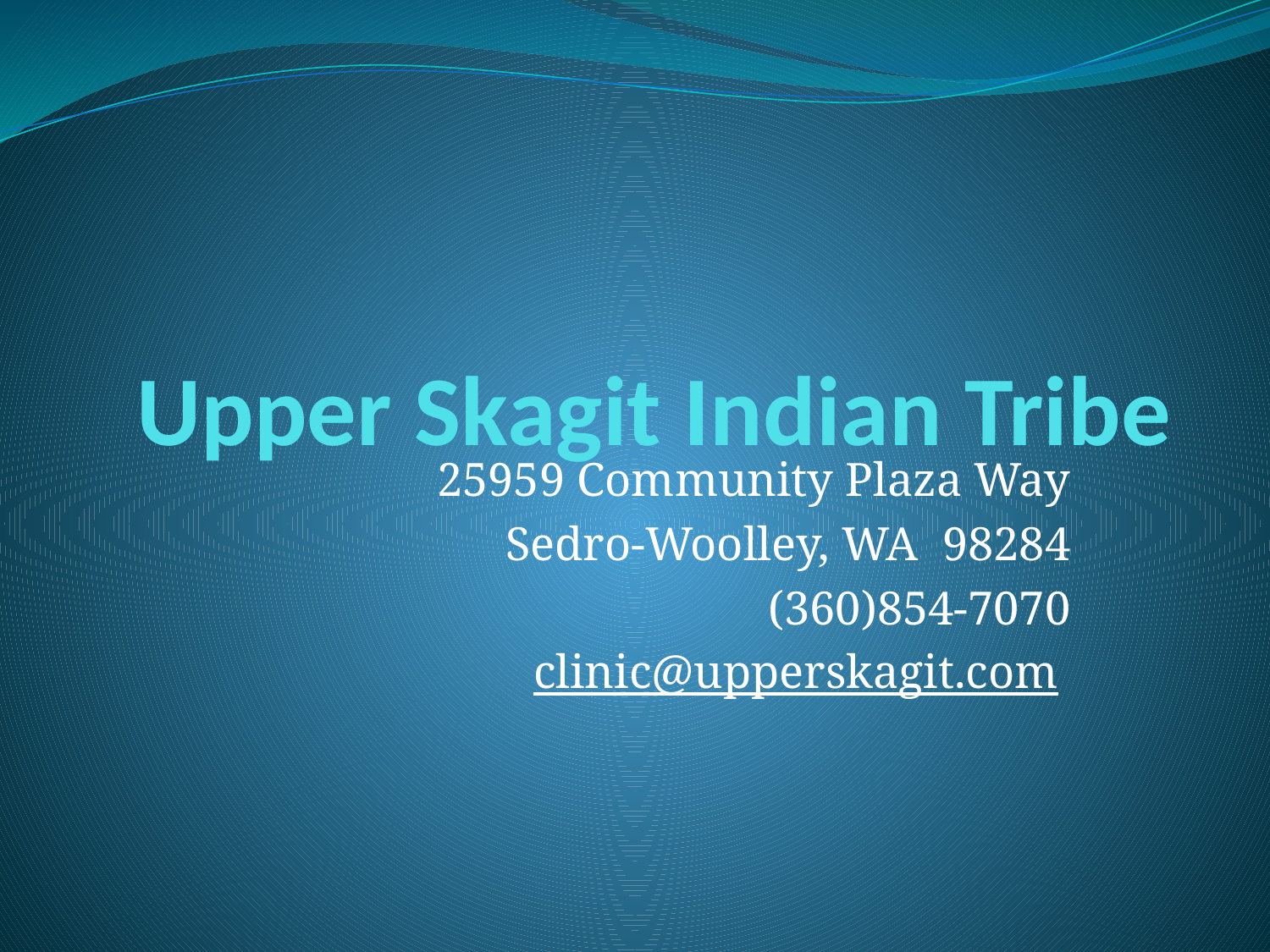

# Upper Skagit Indian Tribe
25959 Community Plaza Way
Sedro-Woolley, WA  98284
(360)854-7070
clinic@upperskagit.com